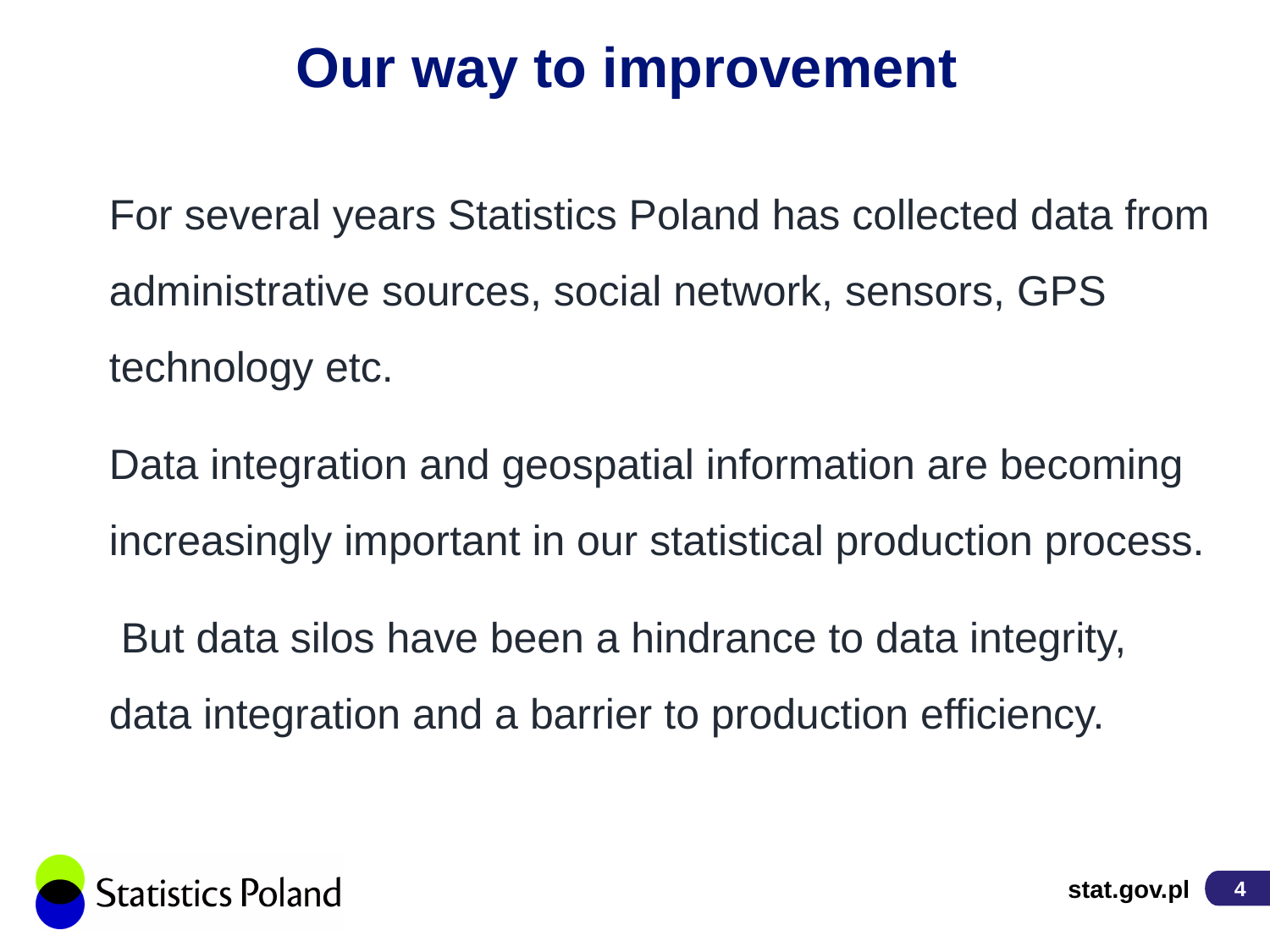

# Our way to improvement
For several years Statistics Poland has collected data from administrative sources, social network, sensors, GPS technology etc.
Data integration and geospatial information are becoming increasingly important in our statistical production process.
 But data silos have been a hindrance to data integrity, data integration and a barrier to production efficiency.